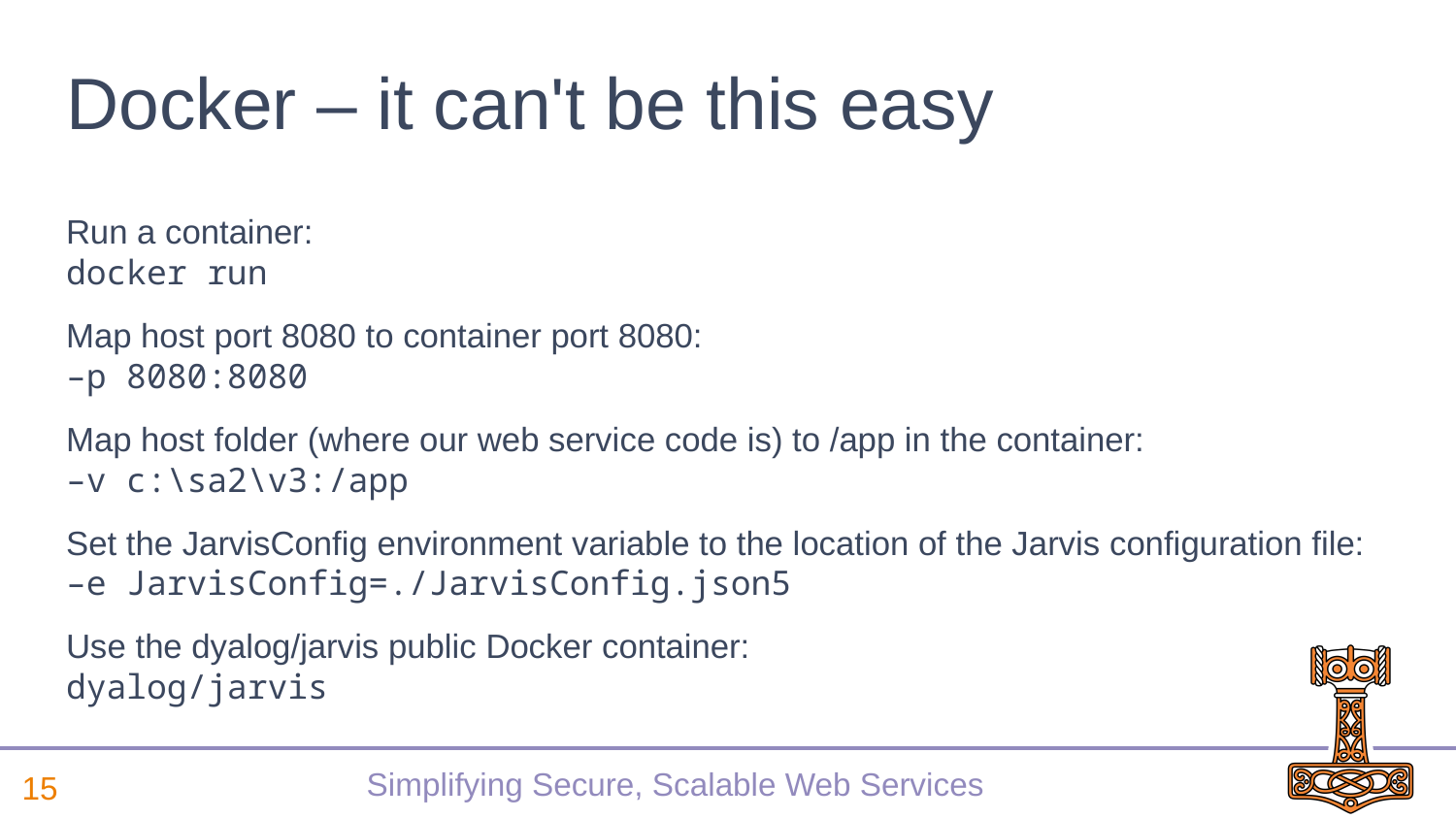

# Docker – it can't be this easy
Run a container:
docker run
Map host port 8080 to container port 8080:
–p 8080:8080
Map host folder (where our web service code is) to /app in the container:
–v c:\sa2\v3:/app
Set the JarvisConfig environment variable to the location of the Jarvis configuration file:
–e JarvisConfig=./JarvisConfig.json5
Use the dyalog/jarvis public Docker container:
dyalog/jarvis